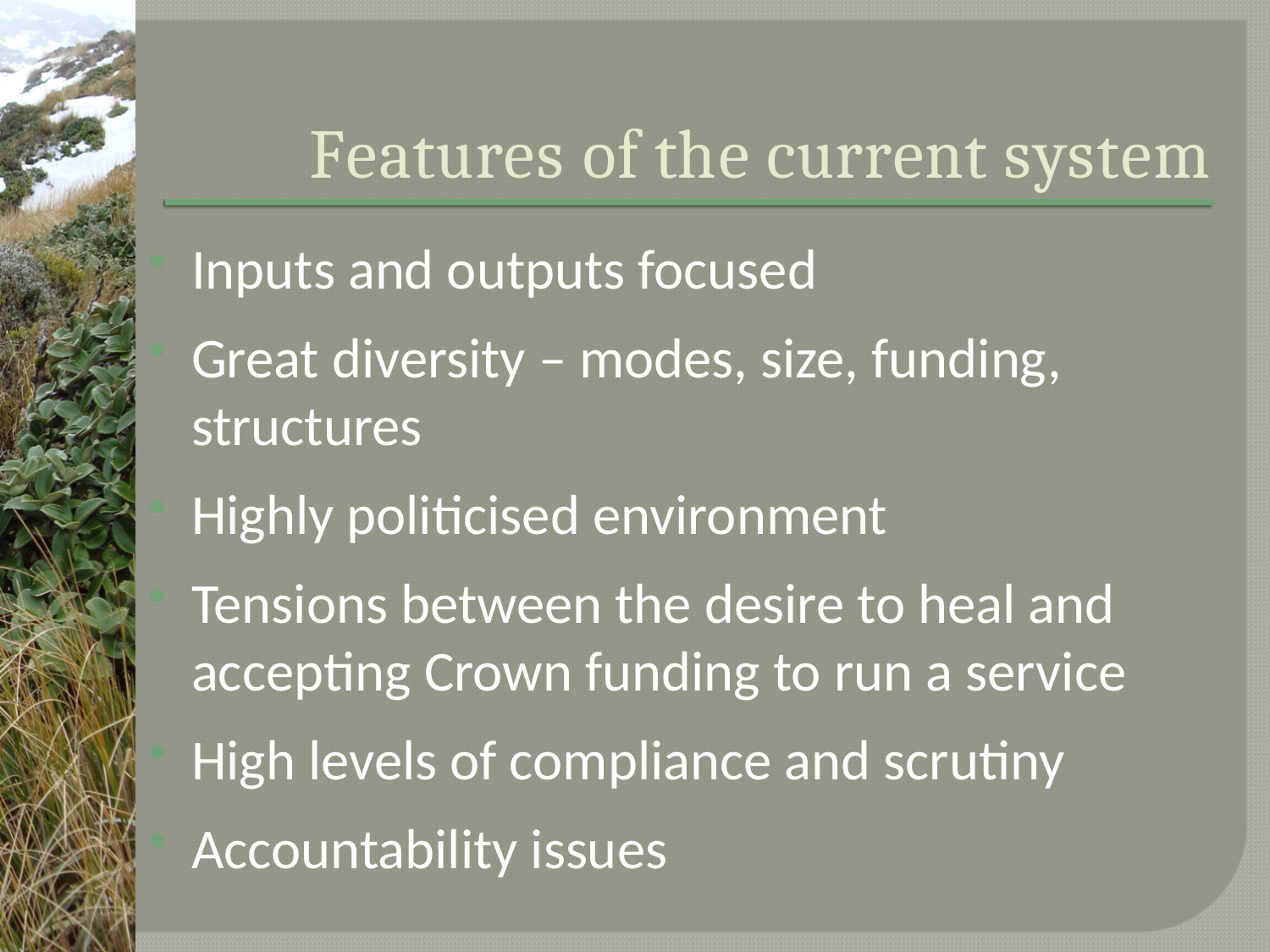

# Features of the current system
Inputs and outputs focused

Great diversity – modes, size, funding, structures

Highly politicised environment

Tensions between the desire to heal and accepting Crown funding to run a service

High levels of compliance and scrutiny

Accountability issues